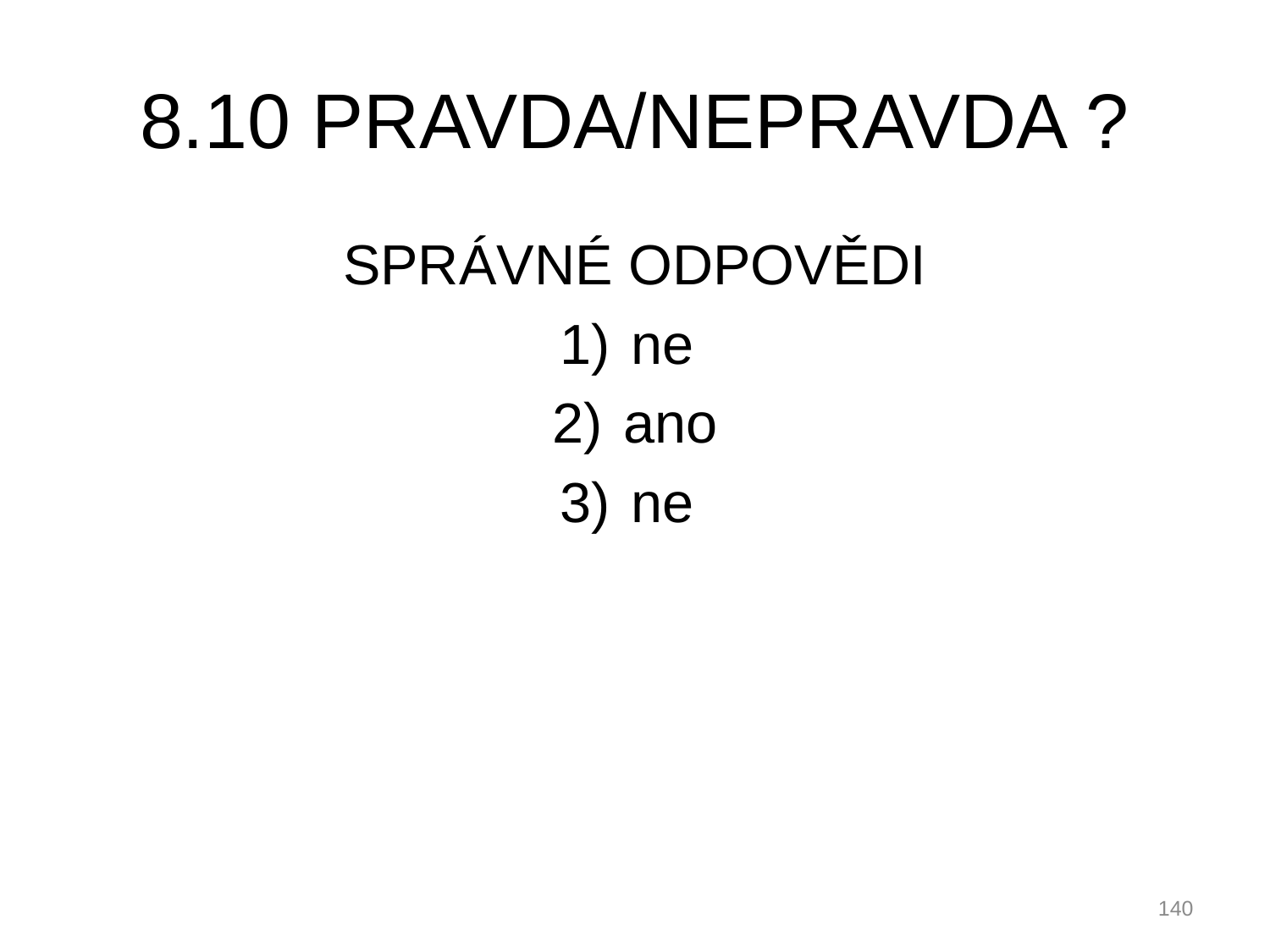

# 8.10 PRAVDA/NEPRAVDA ?
SPRÁVNÉ ODPOVĚDI
ne
ano
ne

140